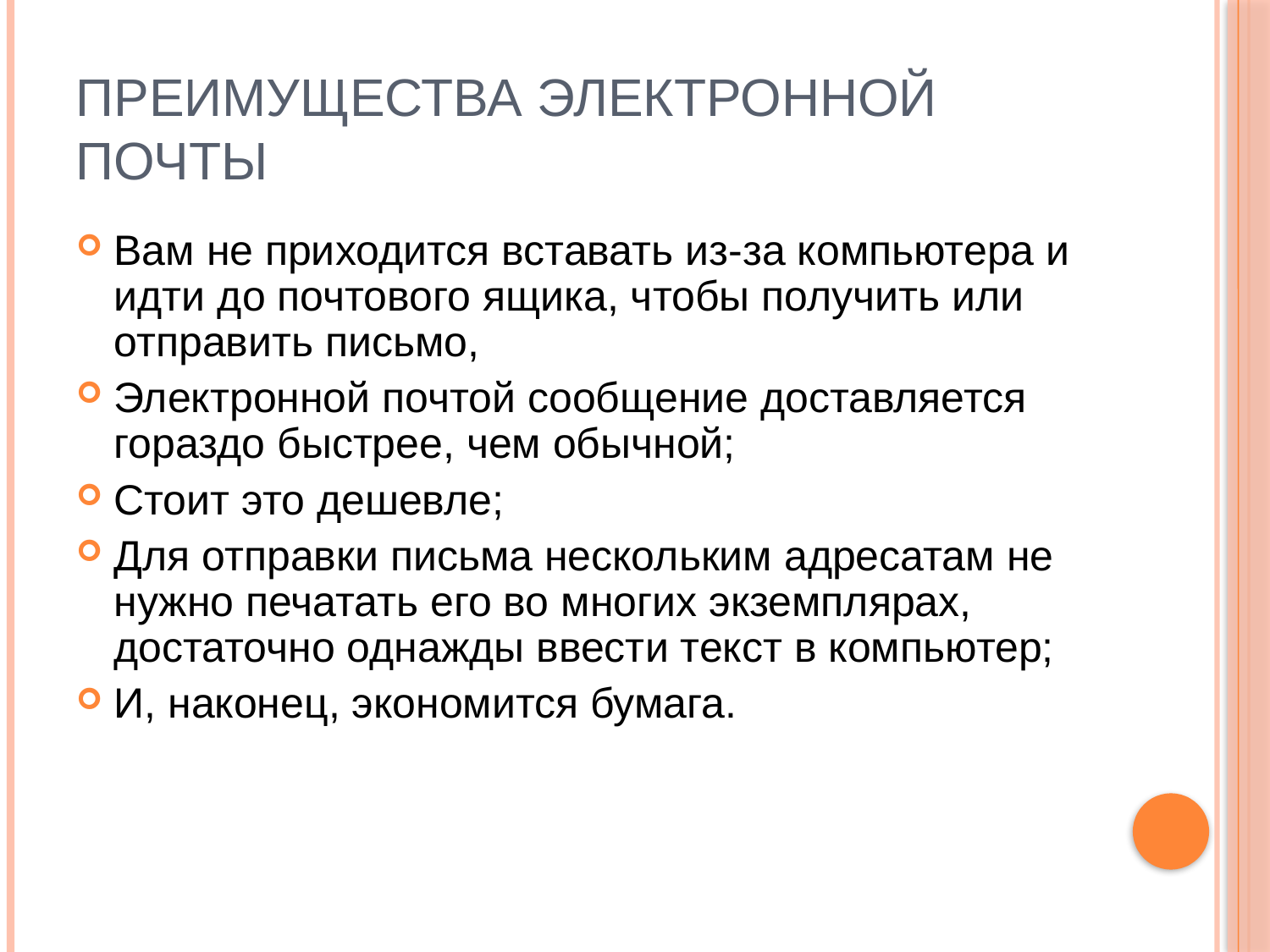

# Преимущества электронной почты
Вам не приходится вставать из-за компьютера и идти до почтового ящика, чтобы получить или отправить письмо,
Электронной почтой сообщение доставляется гораздо быстрее, чем обычной;
Стоит это дешевле;
Для отправки письма нескольким адресатам не нужно печатать его во многих экземплярах, достаточно однажды ввести текст в компьютер;
И, наконец, экономится бумага.